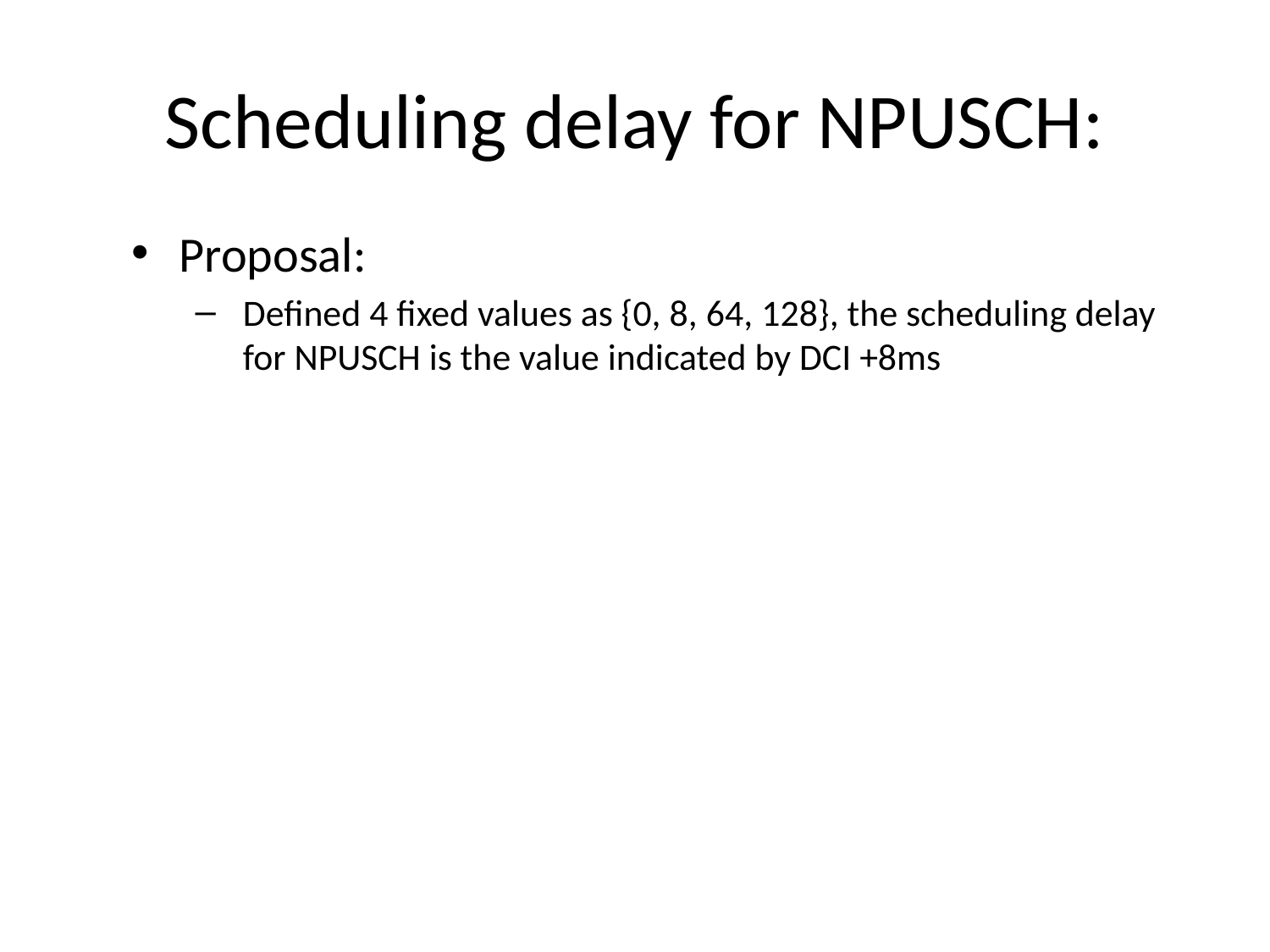

# Scheduling delay for NPUSCH:
Proposal:
Defined 4 fixed values as {0, 8, 64, 128}, the scheduling delay for NPUSCH is the value indicated by DCI +8ms